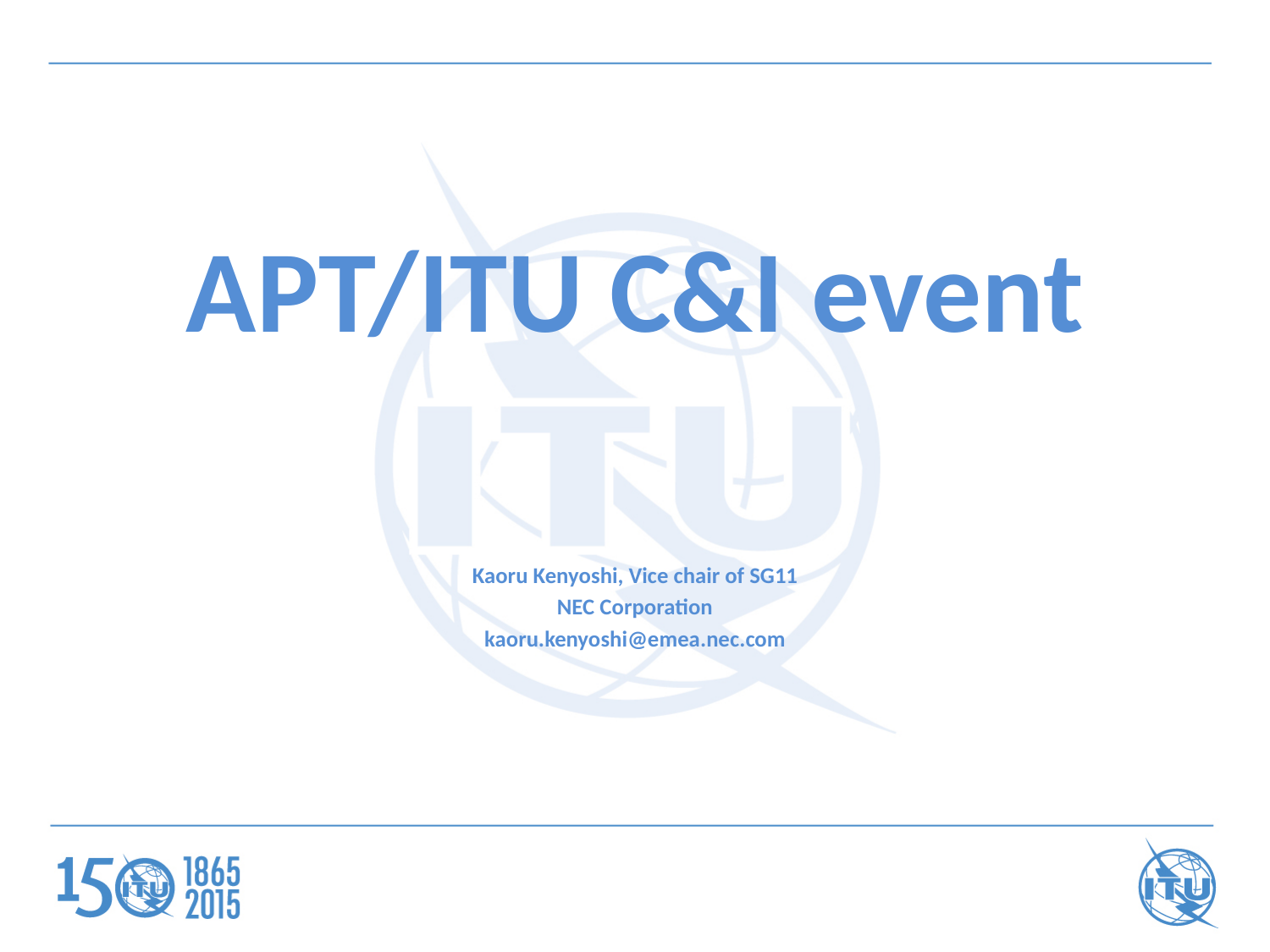

# APT/ITU C&I event
Kaoru Kenyoshi, Vice chair of SG11
NEC Corporation
kaoru.kenyoshi@emea.nec.com